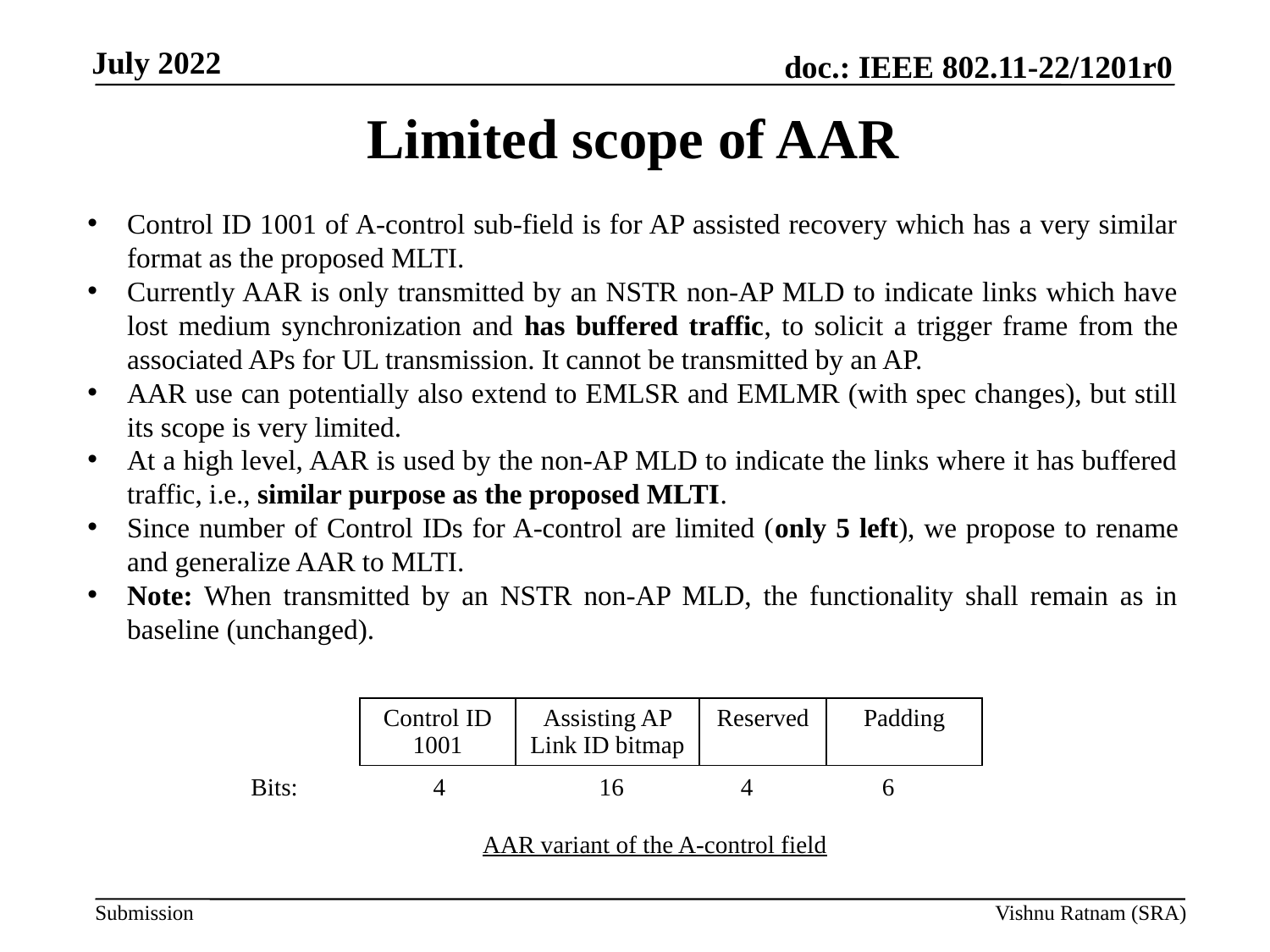

# Limited scope of AAR
Control ID 1001 of A-control sub-field is for AP assisted recovery which has a very similar format as the proposed MLTI.
Currently AAR is only transmitted by an NSTR non-AP MLD to indicate links which have lost medium synchronization and has buffered traffic, to solicit a trigger frame from the associated APs for UL transmission. It cannot be transmitted by an AP.
AAR use can potentially also extend to EMLSR and EMLMR (with spec changes), but still its scope is very limited.
At a high level, AAR is used by the non-AP MLD to indicate the links where it has buffered traffic, i.e., similar purpose as the proposed MLTI.
Since number of Control IDs for A-control are limited (only 5 left), we propose to rename and generalize AAR to MLTI.
Note: When transmitted by an NSTR non-AP MLD, the functionality shall remain as in baseline (unchanged).
| Control ID 1001 | Assisting AP Link ID bitmap | Reserved | Padding |
| --- | --- | --- | --- |
Bits:                      4                         16                   4                     6
AAR variant of the A-control field
Vishnu Ratnam (SRA)